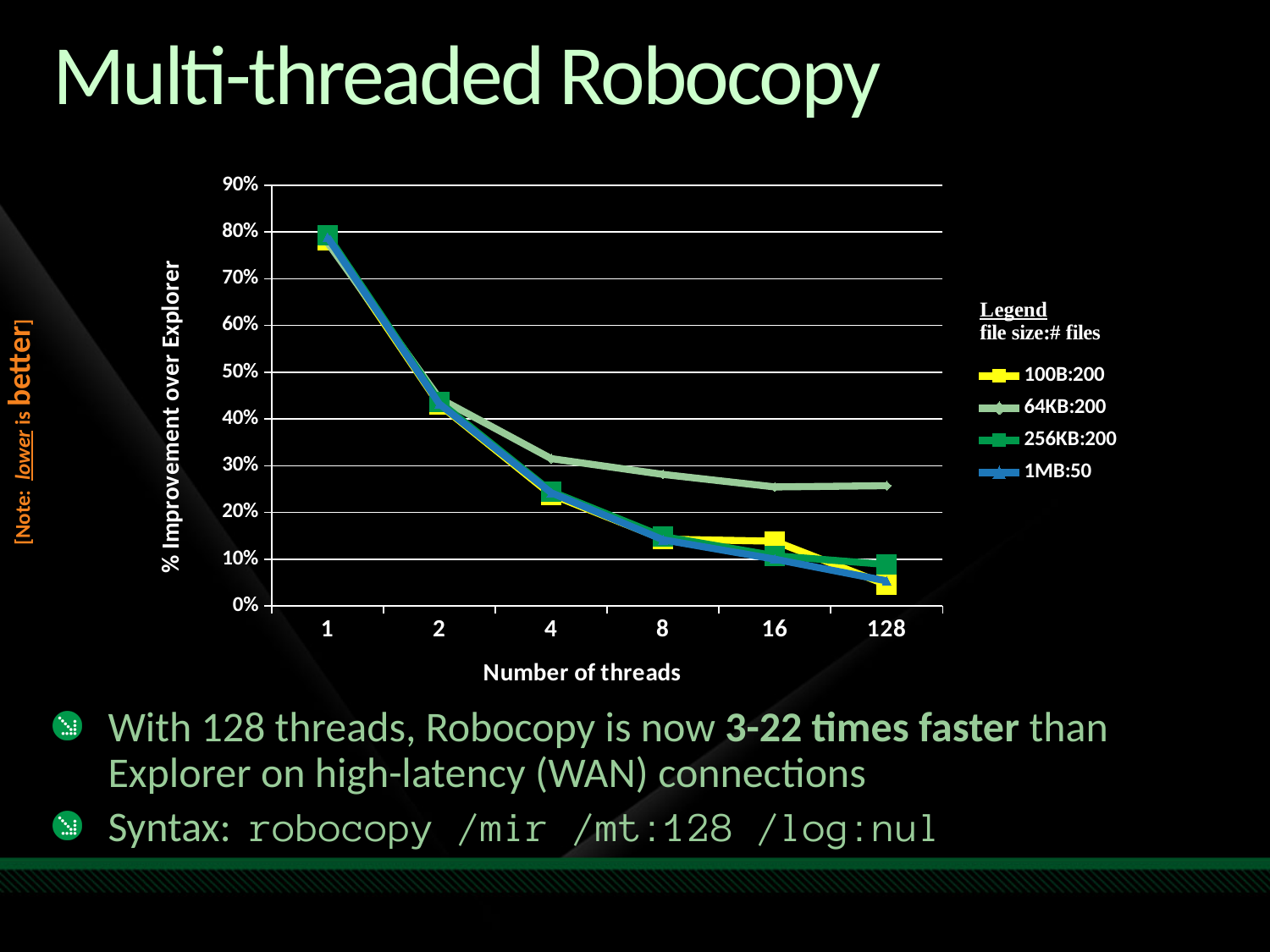

# Multi-threaded Robocopy

### Chart

| Category | 100B:200 | 64KB:200 | 256KB:200 | 1MB:50 |
|---|---|---|---|---|
| 1 | 0.7827270338251306 | 0.777346672948482 | 0.7932851896320351 | 0.7888045141019887 |
| 2 | 0.43045387994143547 | 0.44403181553640225 | 0.43657744190974 | 0.4322747300057709 |
| 4 | 0.23806171866201148 | 0.3151622647784281 | 0.24501200649763447 | 0.24221161685093784 |
| 8 | 0.1430435109058828 | 0.2814344705262866 | 0.14846564022882974 | 0.1416152937189129 |
| 16 | 0.13850095731501288 | 0.254635146745004 | 0.10756409350942864 | 0.10017495809249866 |
| 128 | 0.045387994143484794 | 0.2572402516420475 | 0.08869800127127651 | 0.053733202649103806 |
[Note:  lower is better]
With 128 threads, Robocopy is now 3-22 times faster than Explorer on high-latency (WAN) connections
Syntax:  robocopy /mir /mt:128 /log:nul